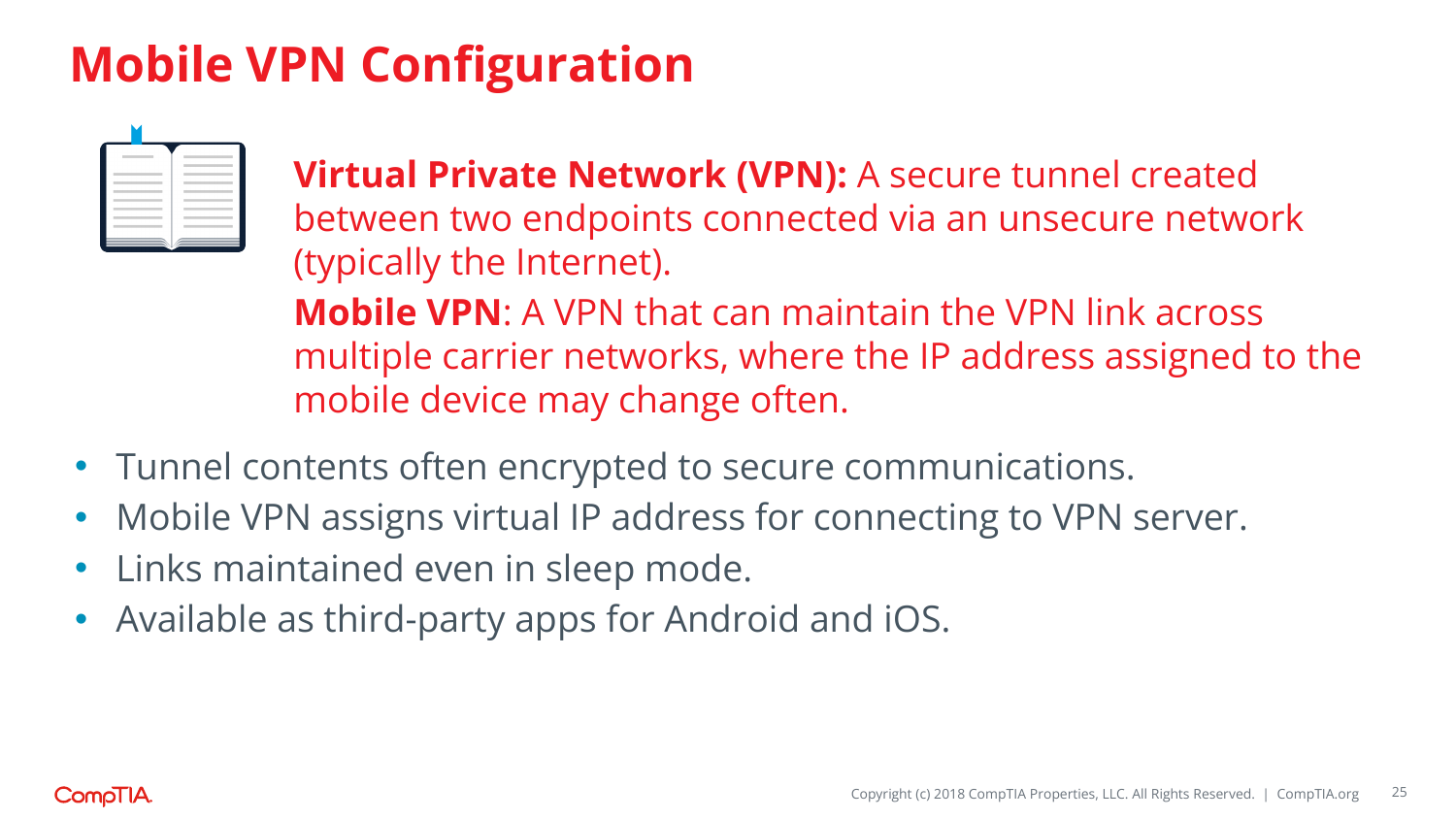

# Mobile VPN Configuration
Virtual Private Network (VPN): A secure tunnel created between two endpoints connected via an unsecure network (typically the Internet).
Mobile VPN: A VPN that can maintain the VPN link across multiple carrier networks, where the IP address assigned to the mobile device may change often.
Tunnel contents often encrypted to secure communications.
Mobile VPN assigns virtual IP address for connecting to VPN server.
Links maintained even in sleep mode.
Available as third-party apps for Android and iOS.
25